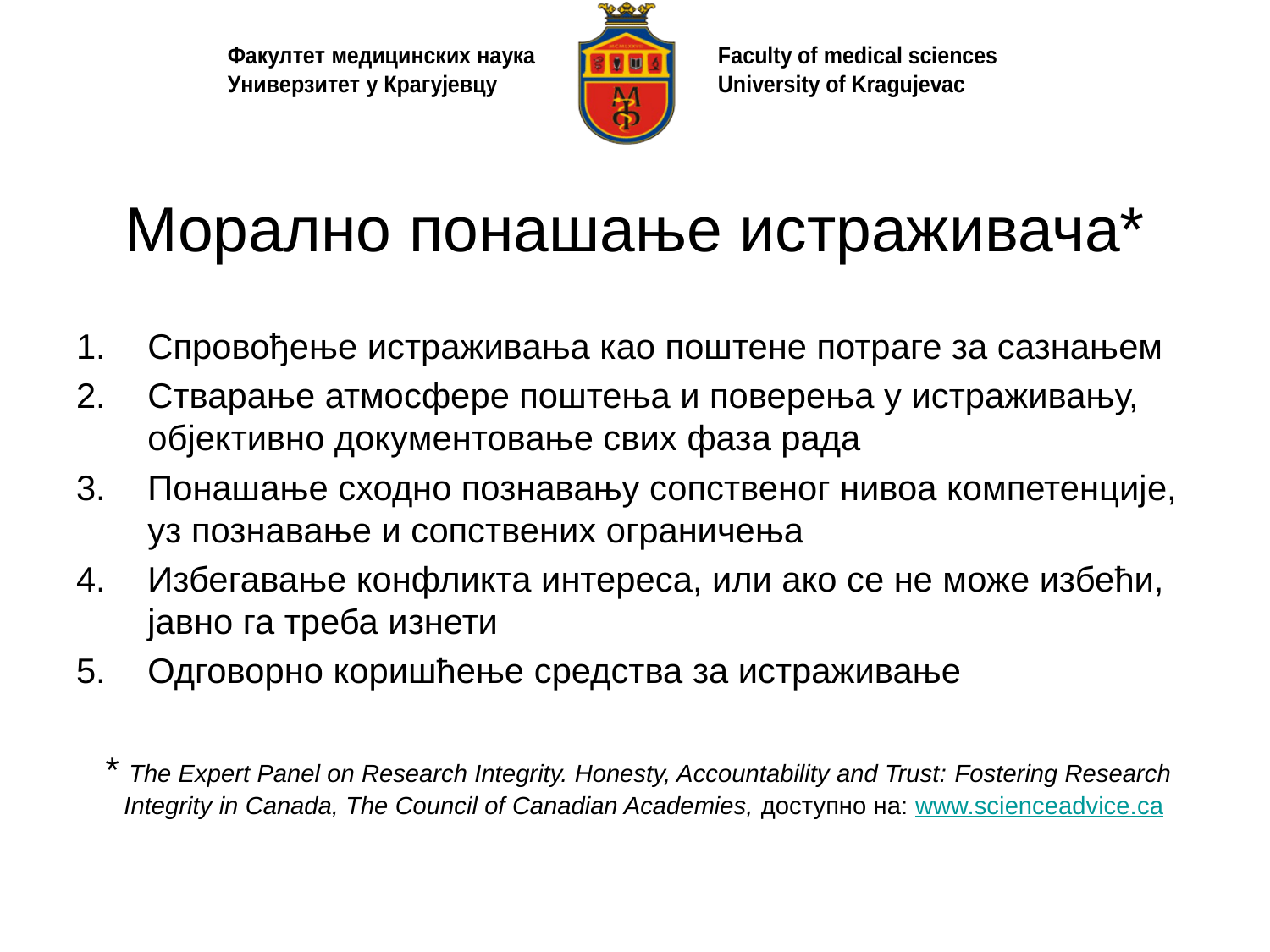

# Морално понашање истраживача*
Спровођење истраживања као поштене потраге за сазнањем
Стварање атмосфере поштења и поверења у истраживању, објективно документовање свих фаза рада
Понашање сходно познавању сопственог нивоа компетенцијe, уз познавање и сопствених ограничења
Избегавање конфликта интереса, или ако се не може избећи, јавно га треба изнети
Одговорно коришћење средства за истраживање

   * The Expert Panel on Research Integrity. Honesty, Accountability and Trust: Fostering Research Integrity in Canada, The Council of Canadian Academies, доступно на: www.scienceadvice.ca